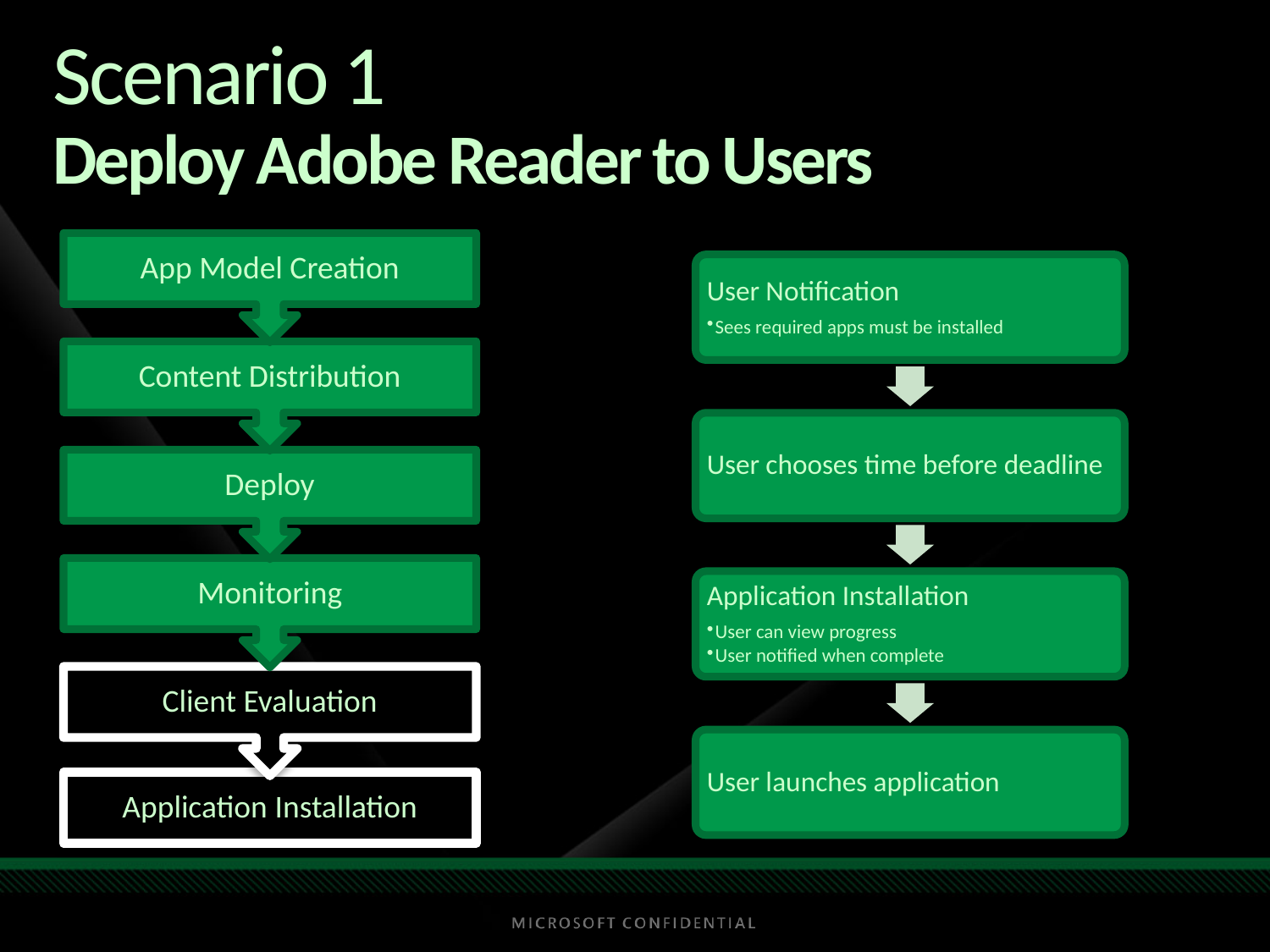

# Scenario 1 Deploy Adobe Reader to Users
Application Installation
Client Evaluation
Monitoring
Deploy
Content Distribution
App Model Creation
User Notification
Sees required apps must be installed

User chooses time before deadline

Application Installation
User can view progress
User notified when complete

User launches application